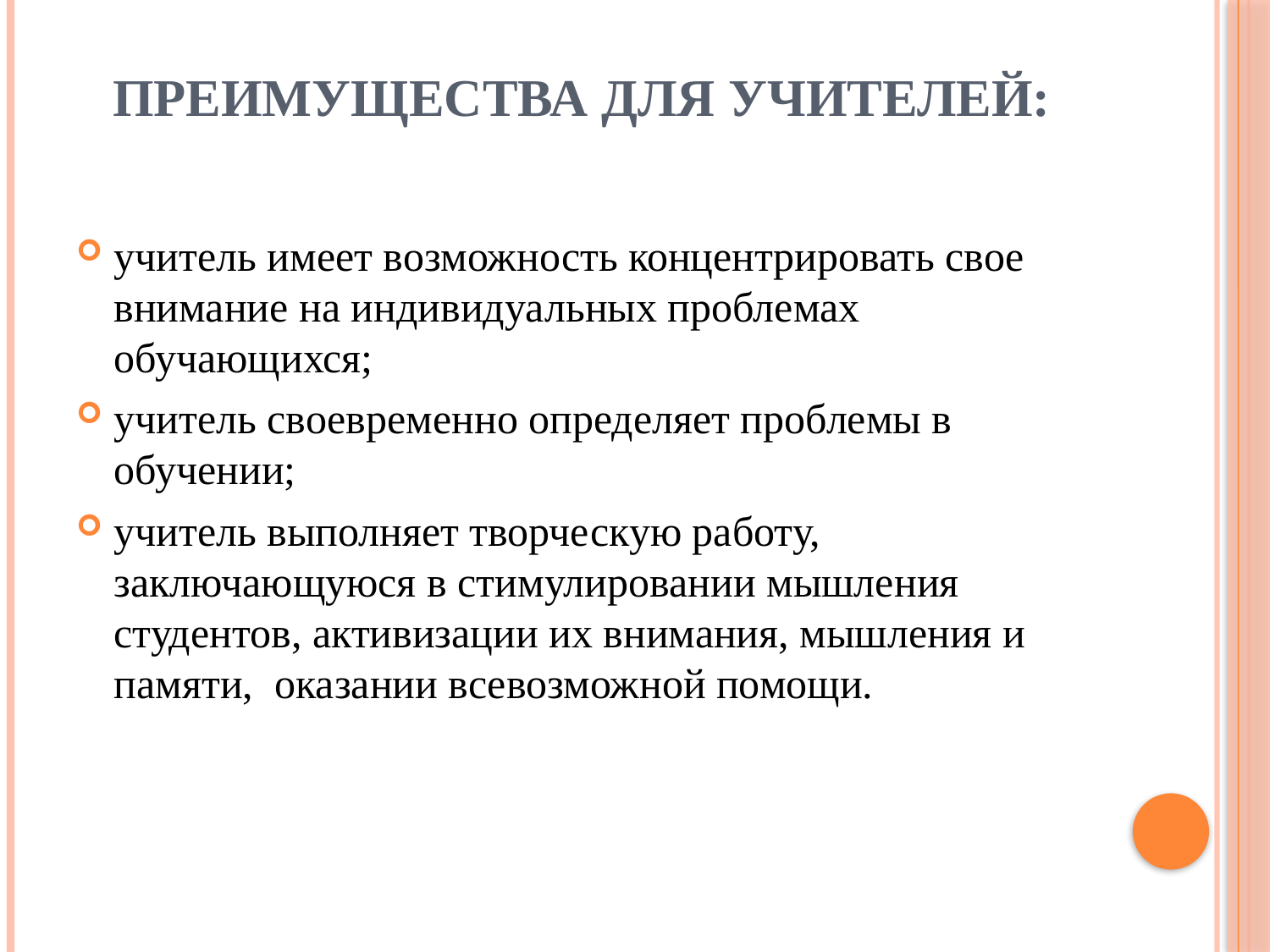

# Преимущества для учителей:
учитель имеет возможность концентрировать свое внимание на индивидуальных проблемах обучающихся;
учитель своевременно определяет проблемы в обучении;
учитель выполняет творческую работу, заключающуюся в стимулировании мышления студентов, активизации их внимания, мышления и памяти,  оказании всевозможной помощи.